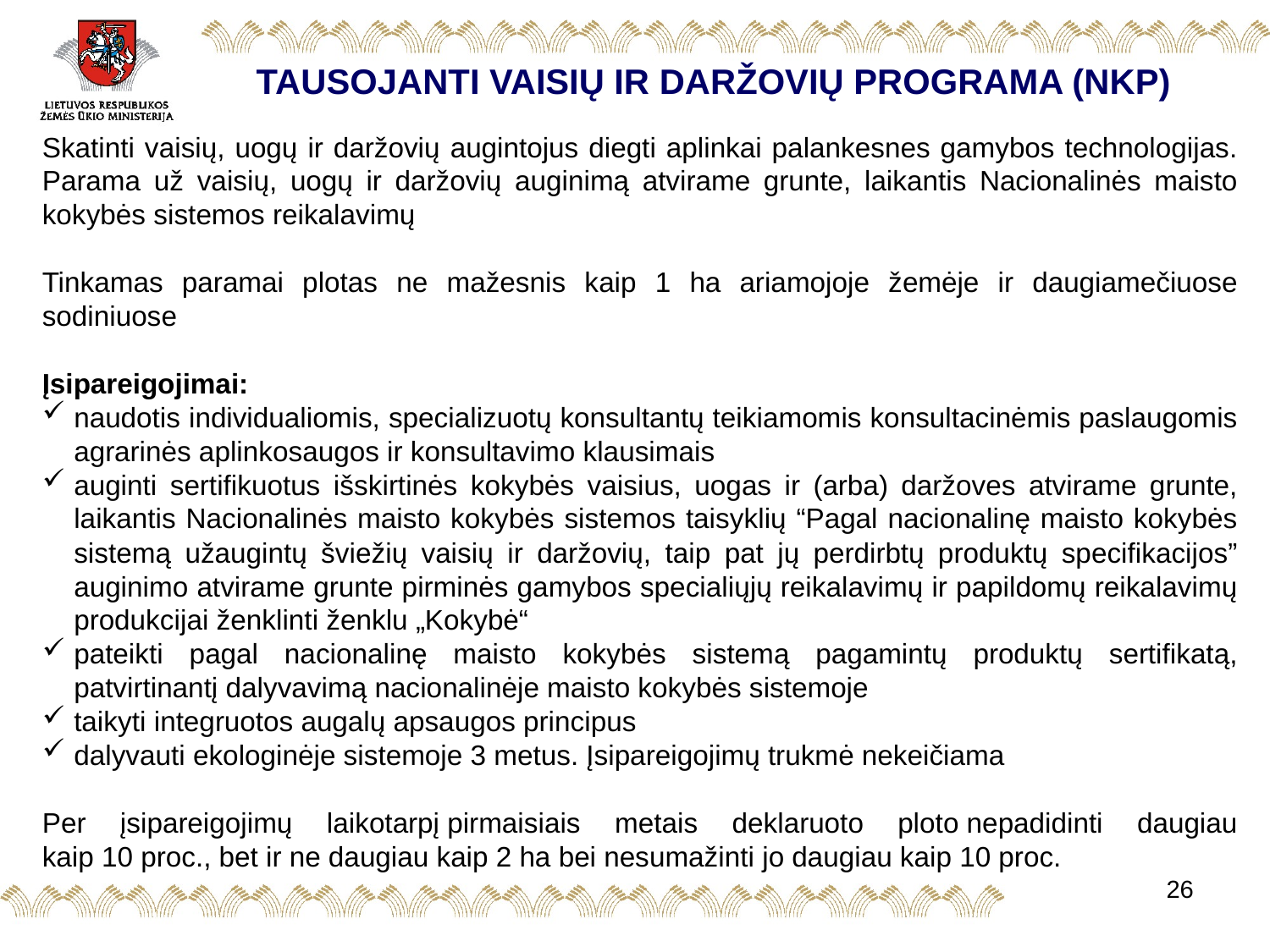

TAUSOJANTI VAISIŲ IR DARŽOVIŲ PROGRAMA (NKP)
Skatinti vaisių, uogų ir daržovių augintojus diegti aplinkai palankesnes gamybos technologijas. Parama už vaisių, uogų ir daržovių auginimą atvirame grunte, laikantis Nacionalinės maisto kokybės sistemos reikalavimų

Tinkamas paramai plotas ne mažesnis kaip 1 ha ariamojoje žemėje ir daugiamečiuose sodiniuose

Įsipareigojimai:​
naudotis individualiomis, specializuotų konsultantų teikiamomis konsultacinėmis paslaugomis agrarinės aplinkosaugos ir konsultavimo klausimais
auginti sertifikuotus išskirtinės kokybės vaisius, uogas ir (arba) daržoves atvirame grunte, laikantis Nacionalinės maisto kokybės sistemos taisyklių “Pagal nacionalinę maisto kokybės sistemą užaugintų šviežių vaisių ir daržovių, taip pat jų perdirbtų produktų specifikacijos” auginimo atvirame grunte pirminės gamybos specialiųjų reikalavimų ir papildomų reikalavimų produkcijai ženklinti ženklu „Kokybė“
pateikti pagal nacionalinę maisto kokybės sistemą pagamintų produktų sertifikatą, patvirtinantį dalyvavimą nacionalinėje maisto kokybės sistemoje
taikyti integruotos augalų apsaugos principus
dalyvauti ekologinėje sistemoje 3 metus. Įsipareigojimų trukmė nekeičiama

Per įsipareigojimų laikotarpį pirmaisiais metais deklaruoto ploto nepadidinti daugiau kaip 10 proc., bet ir ne daugiau kaip 2 ha bei nesumažinti jo daugiau kaip 10 proc.
26